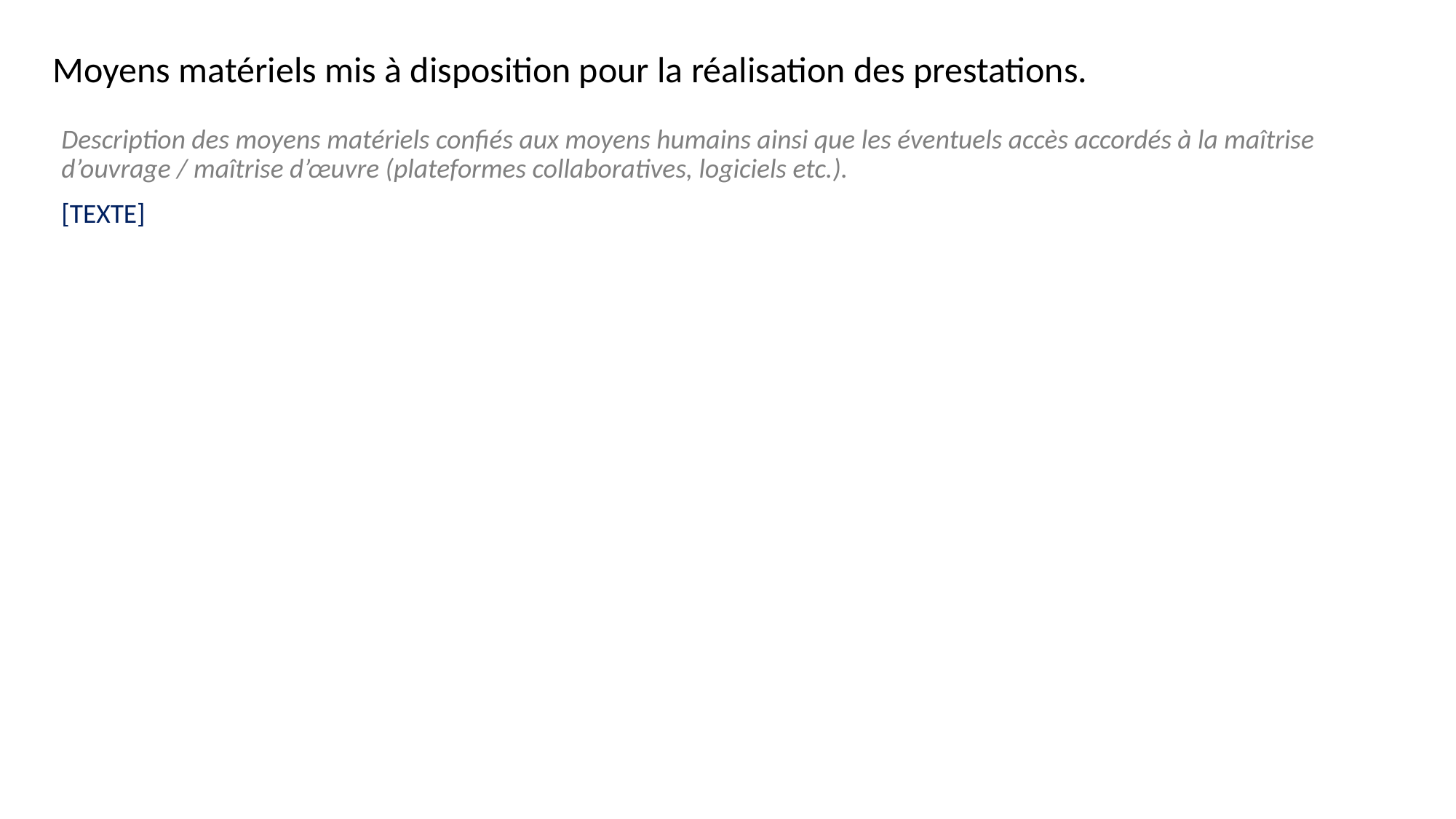

# Moyens matériels mis à disposition pour la réalisation des prestations.
Description des moyens matériels confiés aux moyens humains ainsi que les éventuels accès accordés à la maîtrise d’ouvrage / maîtrise d’œuvre (plateformes collaboratives, logiciels etc.).
[TEXTE]